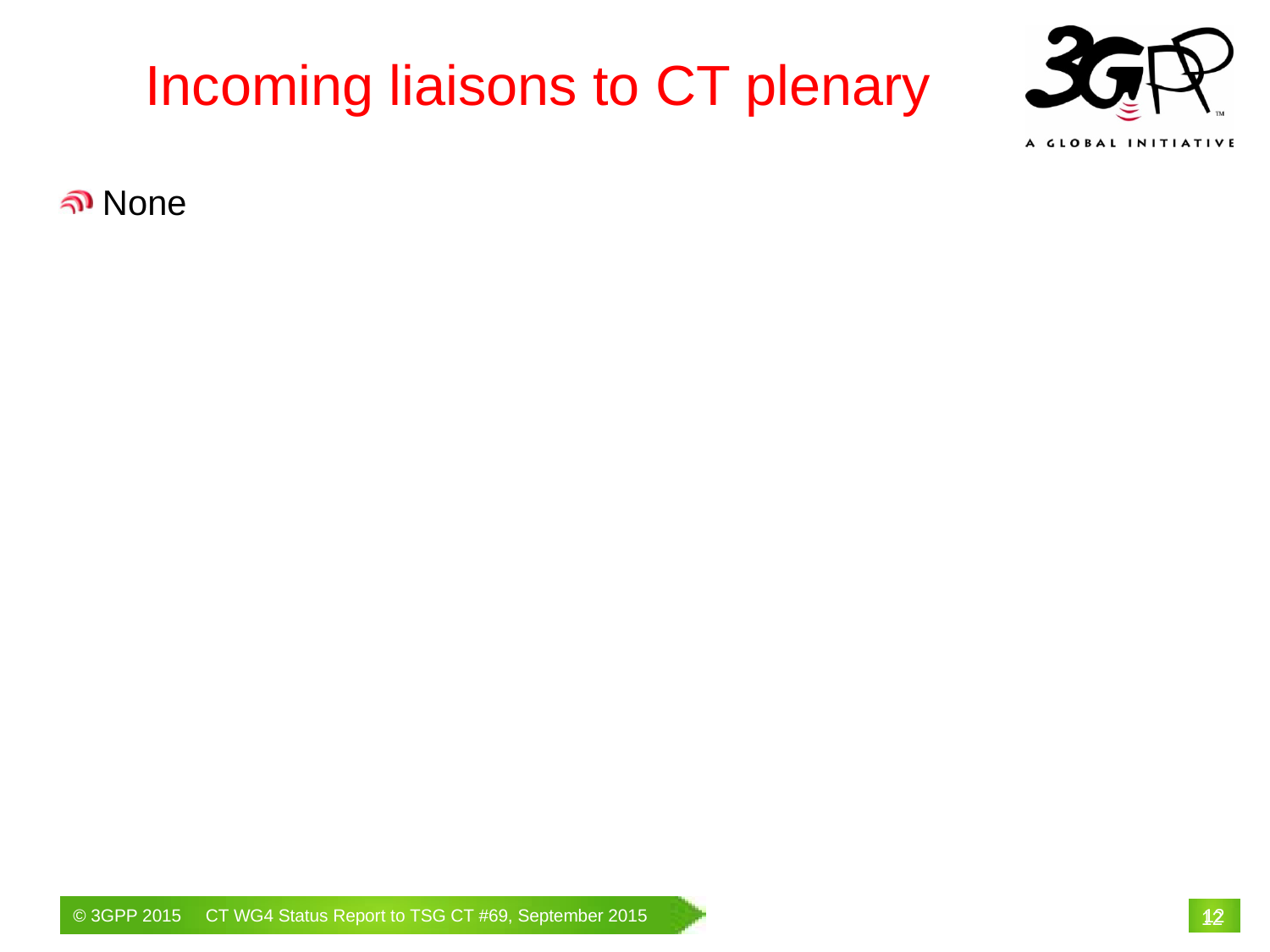

# Incoming liaisons to CT plenary
 None
12